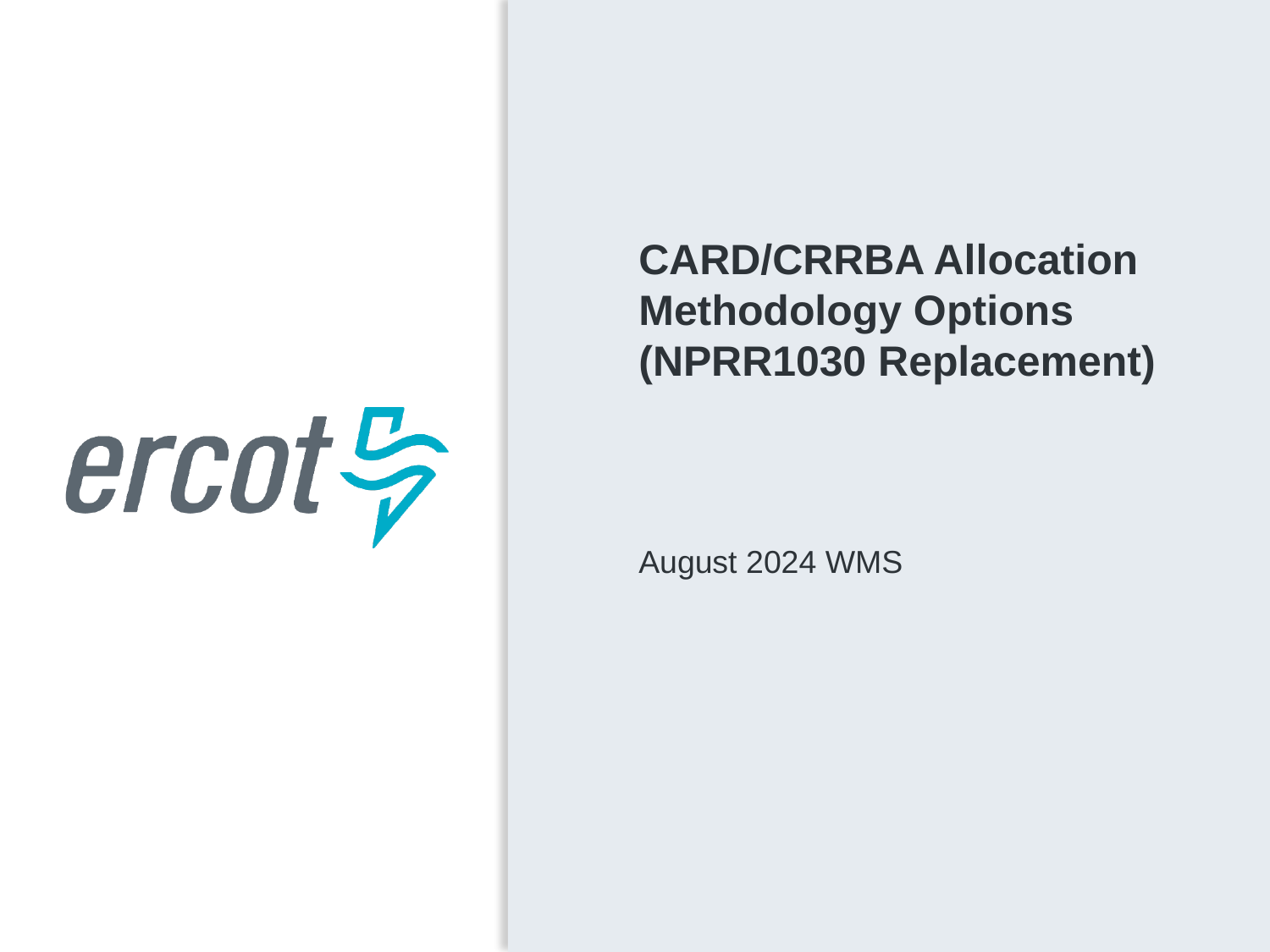

CARD/CRRBA Allocation Methodology Options
(NPRR1030 Replacement)

August 2024 WMS